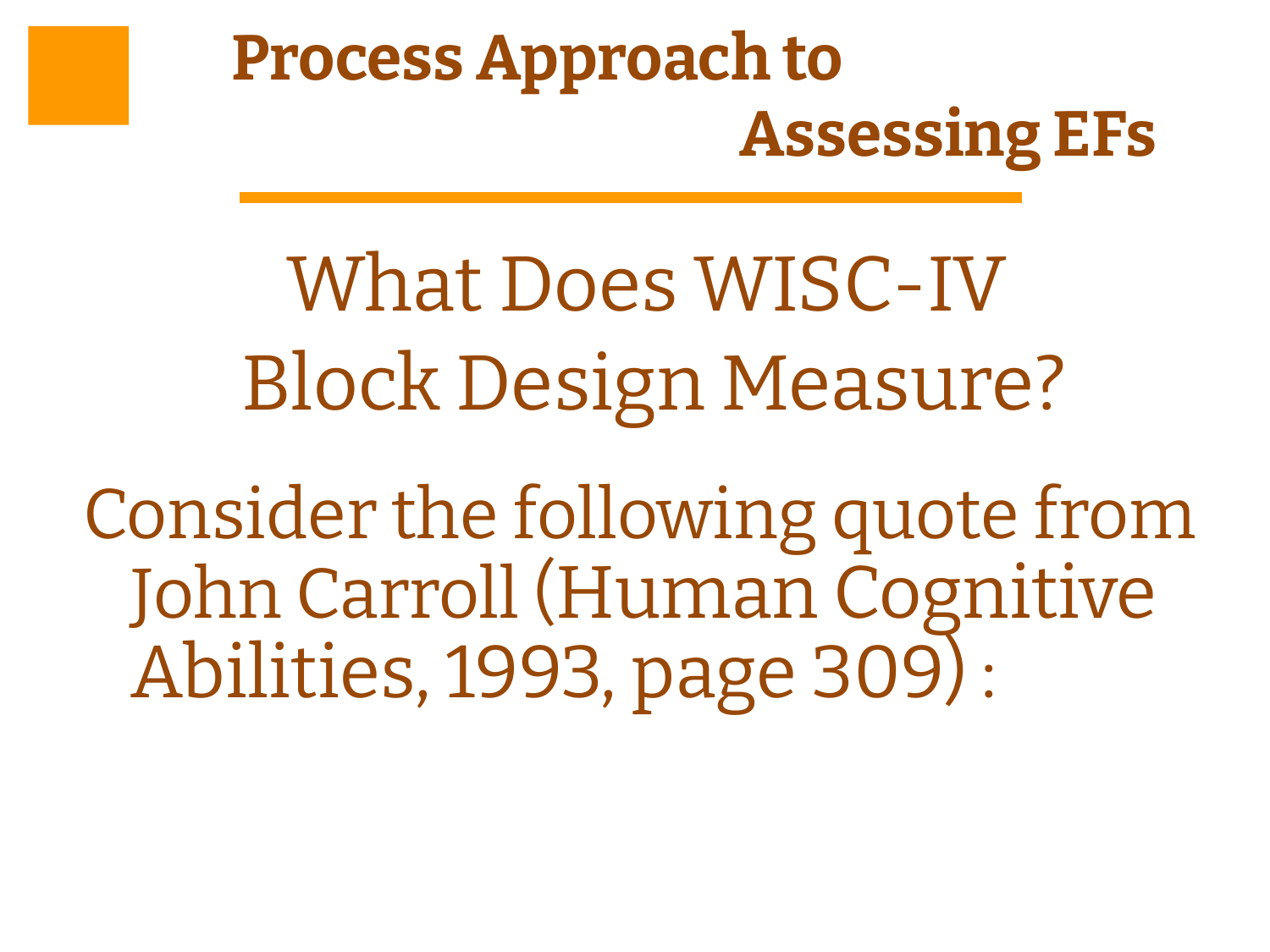

# Process Approach to Assessing EFs
What Does WISC-IV
Block Design Measure?

Consider the following quote from John Carroll (Human Cognitive Abilities, 1993, page 309) :